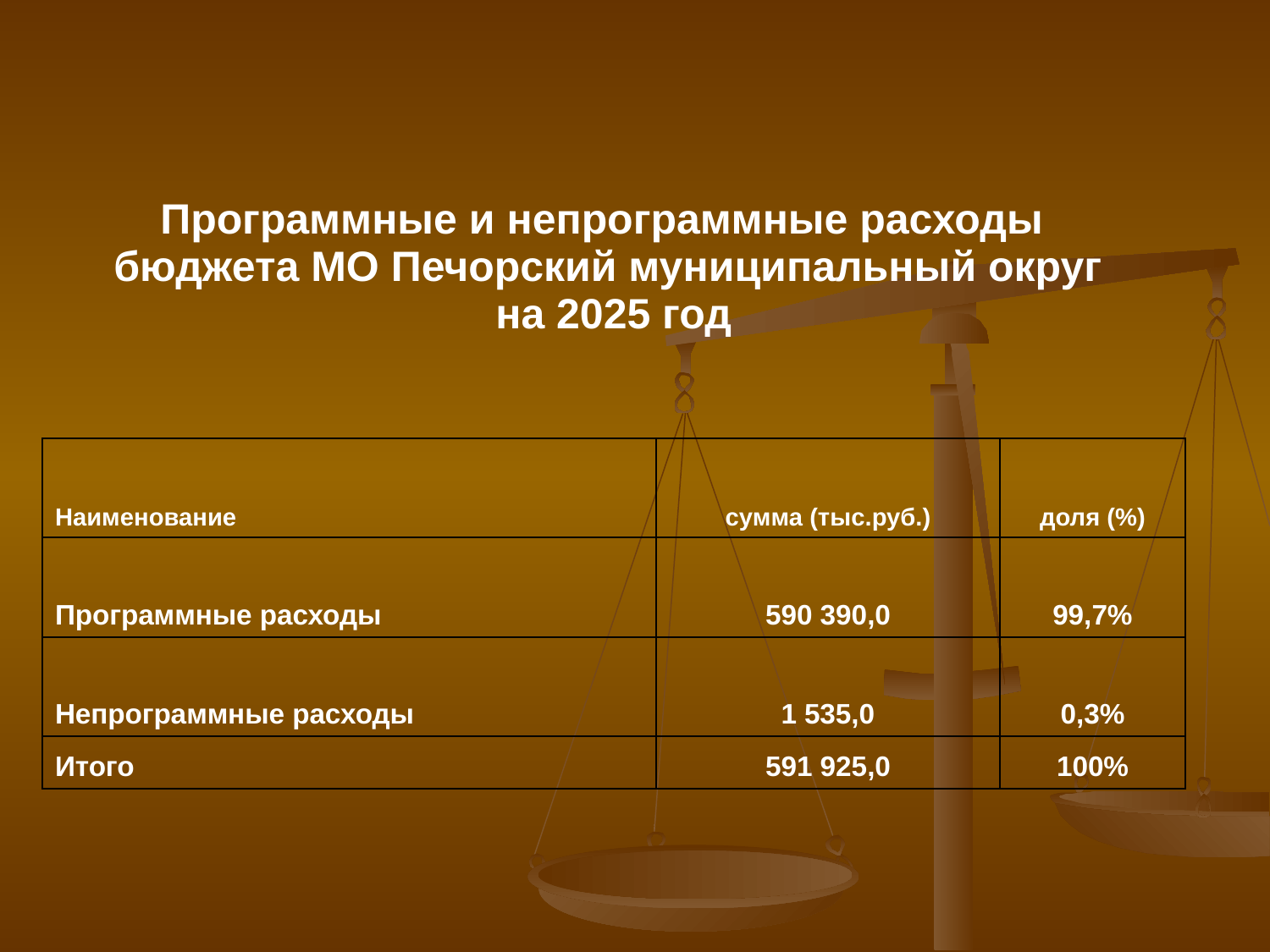

| Программные и непрограммные расходы бюджета МО Печорский муниципальный округ на 2025 год |  |  |
| --- | --- | --- |
| Наименование | сумма (тыс.руб.) | доля (%) |
| Программные расходы | 590 390,0 | 99,7% |
| Непрограммные расходы | 1 535,0 | 0,3% |
| Итого | 591 925,0 | 100% |